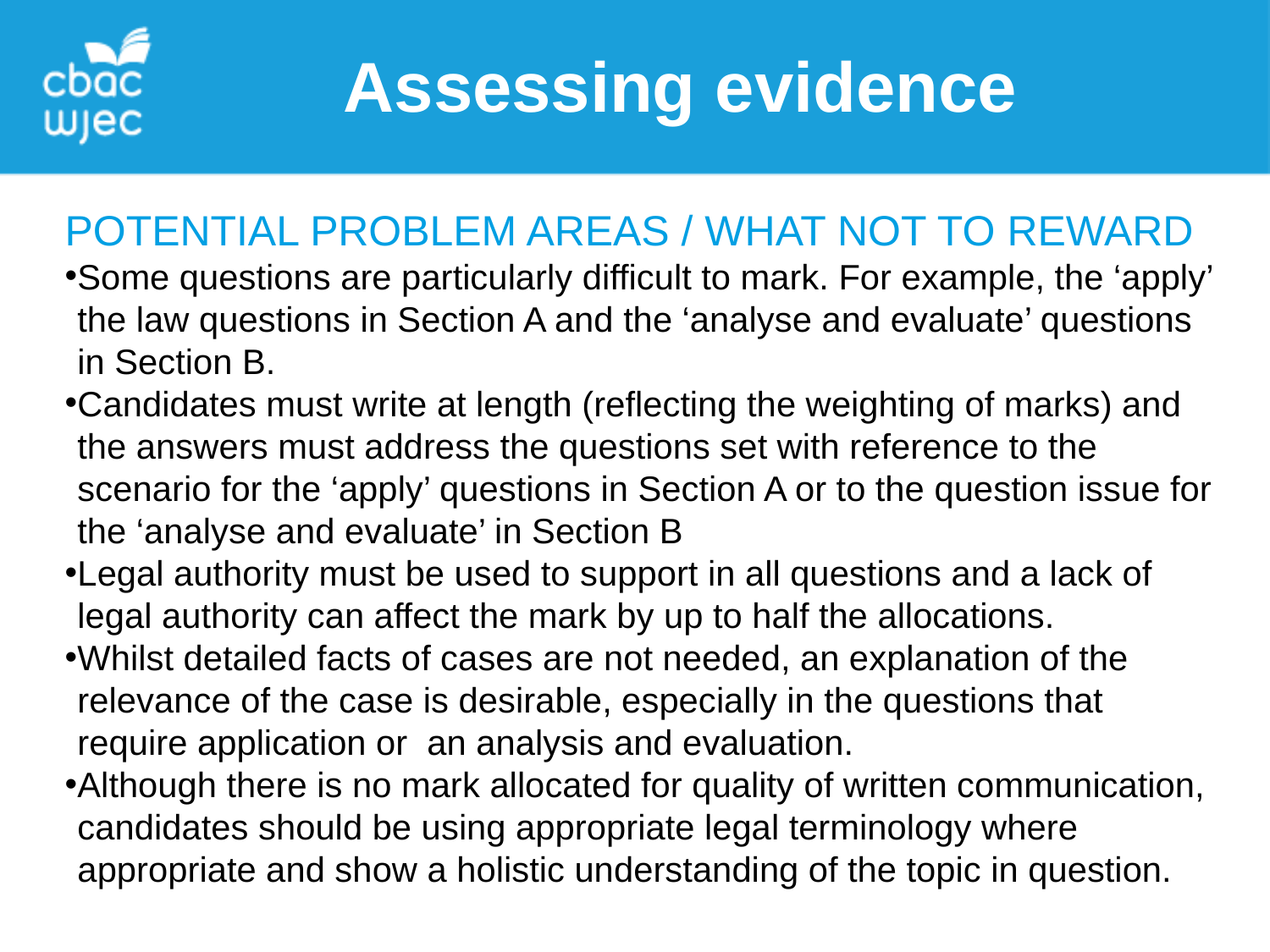

Assessing evidence
POTENTIAL PROBLEM AREAS / WHAT NOT TO REWARD
Some questions are particularly difficult to mark. For example, the ‘apply’ the law questions in Section A and the ‘analyse and evaluate’ questions in Section B.
Candidates must write at length (reflecting the weighting of marks) and the answers must address the questions set with reference to the scenario for the ‘apply’ questions in Section A or to the question issue for the ‘analyse and evaluate’ in Section B
Legal authority must be used to support in all questions and a lack of legal authority can affect the mark by up to half the allocations.
Whilst detailed facts of cases are not needed, an explanation of the relevance of the case is desirable, especially in the questions that require application or  an analysis and evaluation.
Although there is no mark allocated for quality of written communication, candidates should be using appropriate legal terminology where appropriate and show a holistic understanding of the topic in question.